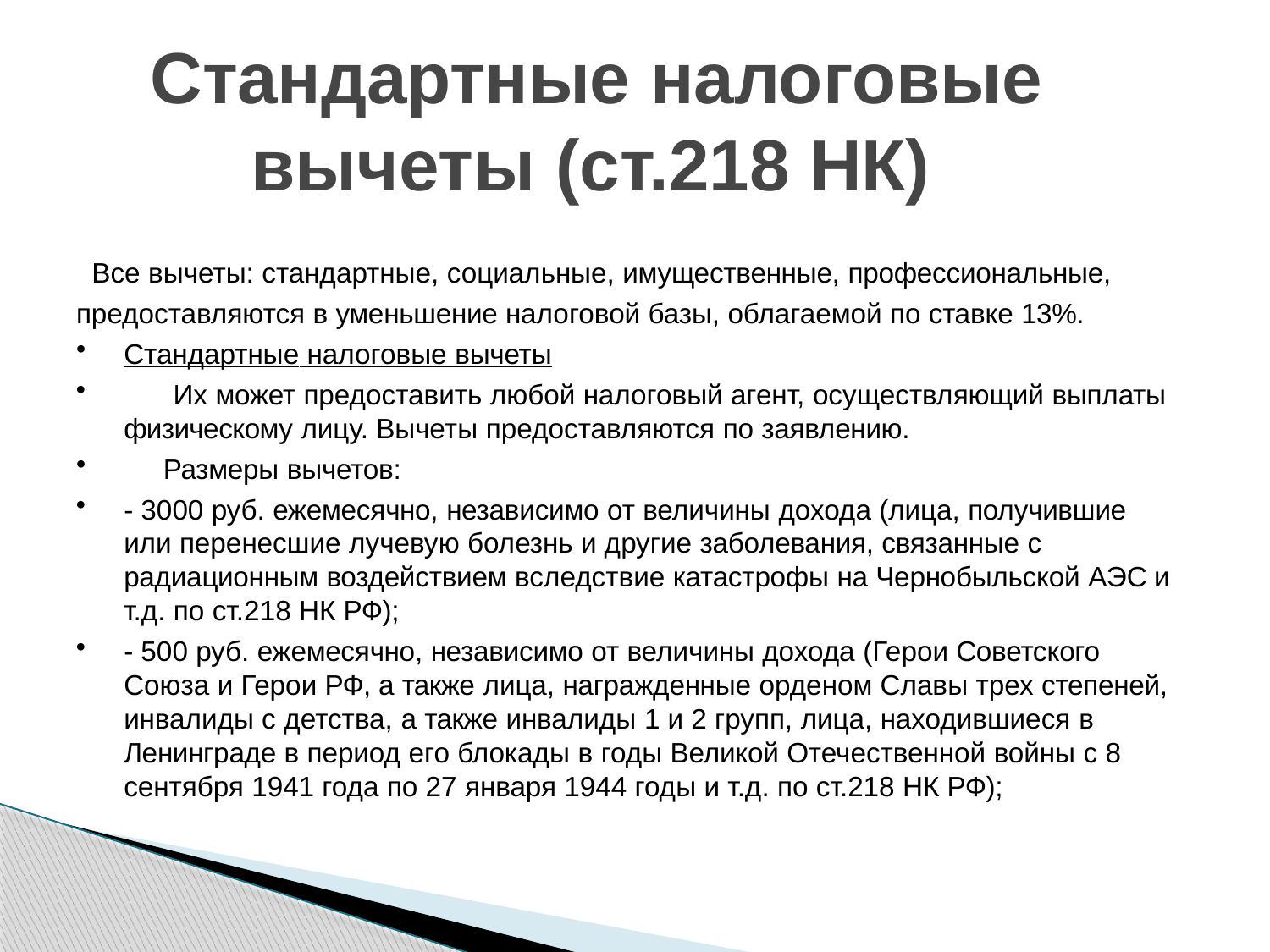

# Стандартные налоговые вычеты (ст.218 НК)
Все вычеты: стандартные, социальные, имущественные, профессиональные,
предоставляются в уменьшение налоговой базы, облагаемой по ставке 13%.
Стандартные налоговые вычеты
	Их может предоставить любой налоговый агент, осуществляющий выплаты физическому лицу. Вычеты предоставляются по заявлению.
Размеры вычетов:
- 3000 руб. ежемесячно, независимо от величины дохода (лица, получившие или перенесшие лучевую болезнь и другие заболевания, связанные с радиационным воздействием вследствие катастрофы на Чернобыльской АЭС и т.д. по ст.218 НК РФ);
- 500 руб. ежемесячно, независимо от величины дохода (Герои Советского Союза и Герои РФ, а также лица, награжденные орденом Славы трех степеней, инвалиды с детства, а также инвалиды 1 и 2 групп, лица, находившиеся в Ленинграде в период его блокады в годы Великой Отечественной войны с 8 сентября 1941 года по 27 января 1944 годы и т.д. по ст.218 НК РФ);